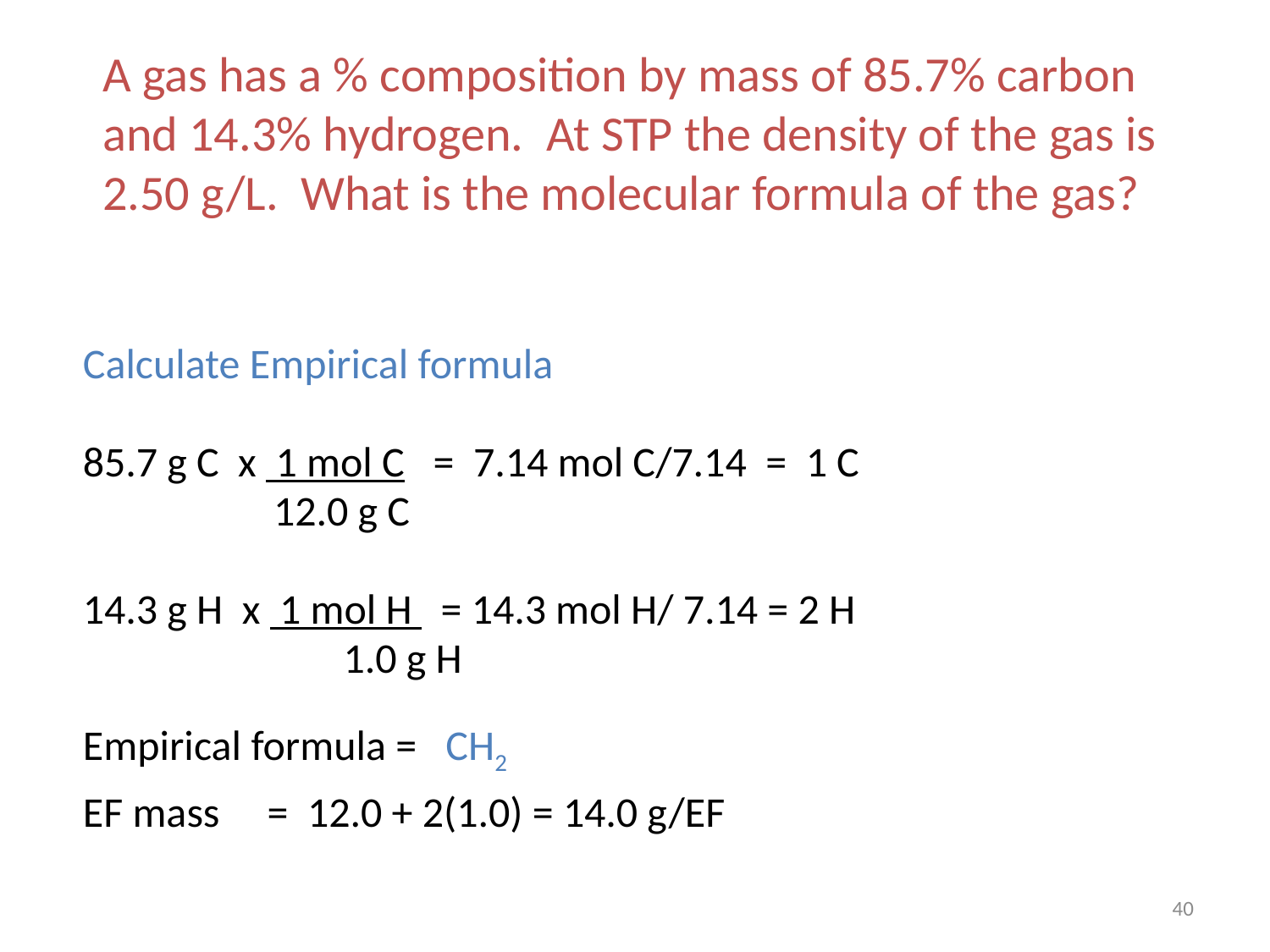

A gas has a % composition by mass of 85.7% carbon and 14.3% hydrogen.  At STP the density of the gas is 2.50 g/L.  What is the molecular formula of the gas?

Calculate Empirical formula

85.7 g C  x  1 mol C   =  7.14 mol C/7.14  =  1 C
	               12.0 g C

14.3 g H  x  1 mol H   = 14.3 mol H/ 7.14 = 2 H
		         1.0 g H

Empirical formula =   CH2
EF mass     =  12.0 + 2(1.0) = 14.0 g/EF

40